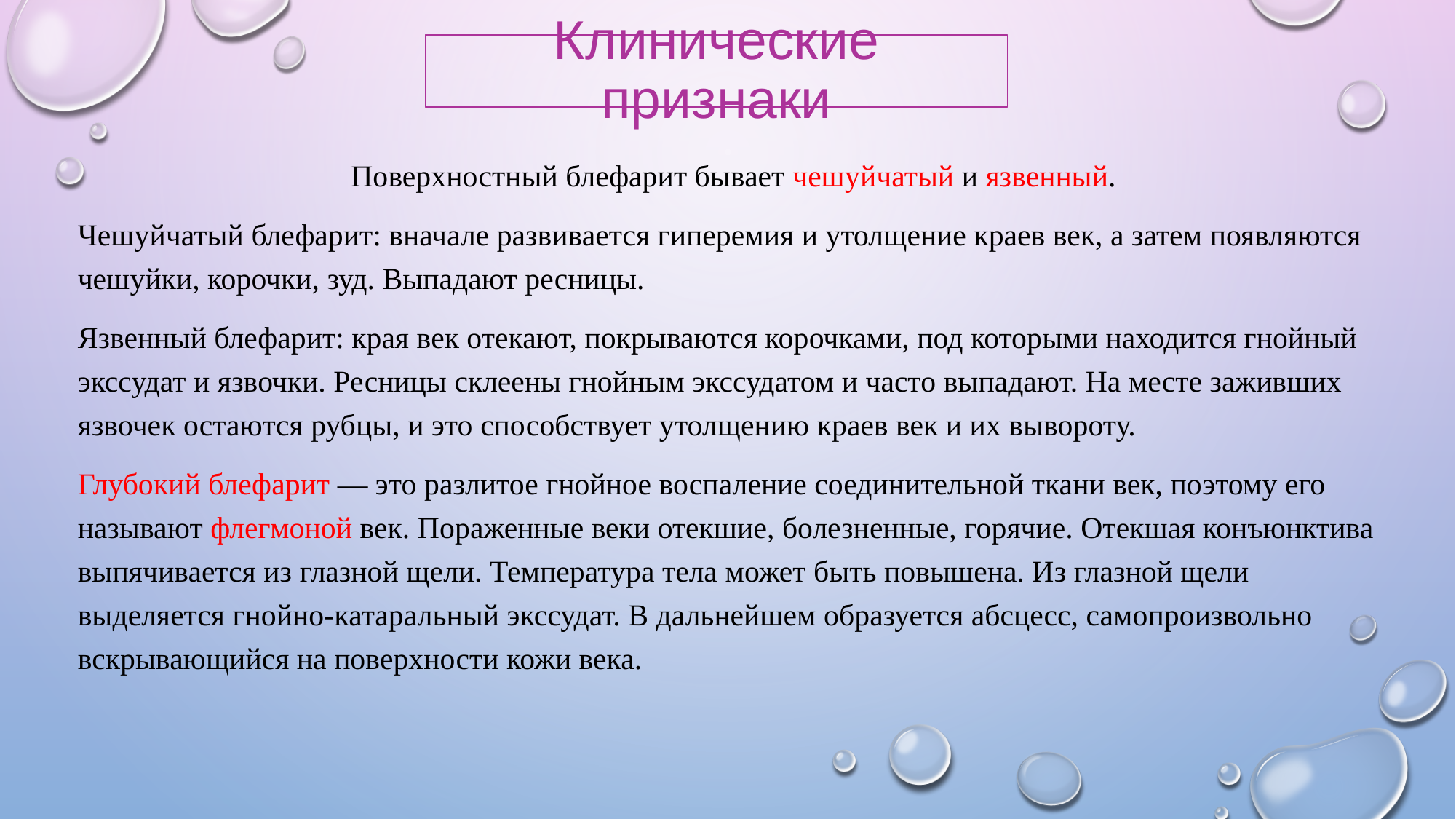

# Клинические признаки
Поверхностный блефарит бывает чешуйчатый и язвенный.
Чешуйчатый блефарит: вначале развивается гиперемия и утолщение краев век, а затем появляются чешуйки, корочки, зуд. Выпадают ресницы.
Язвенный блефарит: края век отекают, покрываются корочками, под которыми находится гнойный экссудат и язвочки. Ресницы склеены гнойным экссудатом и часто выпадают. На месте заживших язвочек остаются рубцы, и это способствует утолщению краев век и их вывороту.
Глубокий блефарит — это разлитое гнойное воспаление соединительной ткани век, поэтому его называют флегмоной век. Пораженные веки отекшие, болезненные, горячие. Отекшая конъюнктива выпячивается из глазной щели. Температура тела может быть повышена. Из глазной щели выделяется гнойно-катаральный экссудат. В дальнейшем образуется абсцесс, самопроизвольно вскрывающийся на поверхности кожи века.